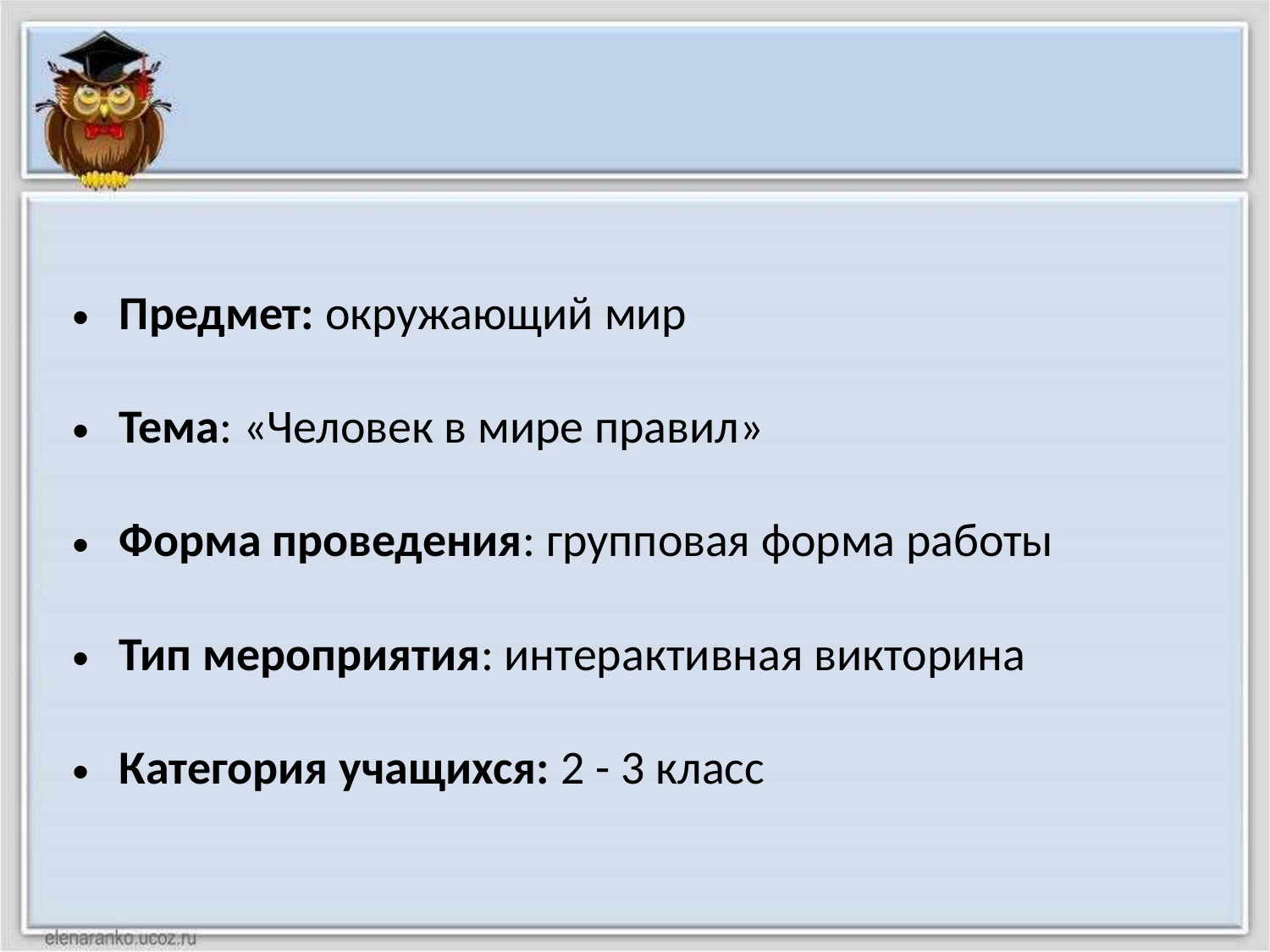

Предмет: окружающий мир

Тема: «Человек в мире правил»

Форма проведения: групповая форма работы

Тип мероприятия: интерактивная викторина

Категория учащихся: 2 - 3 класс